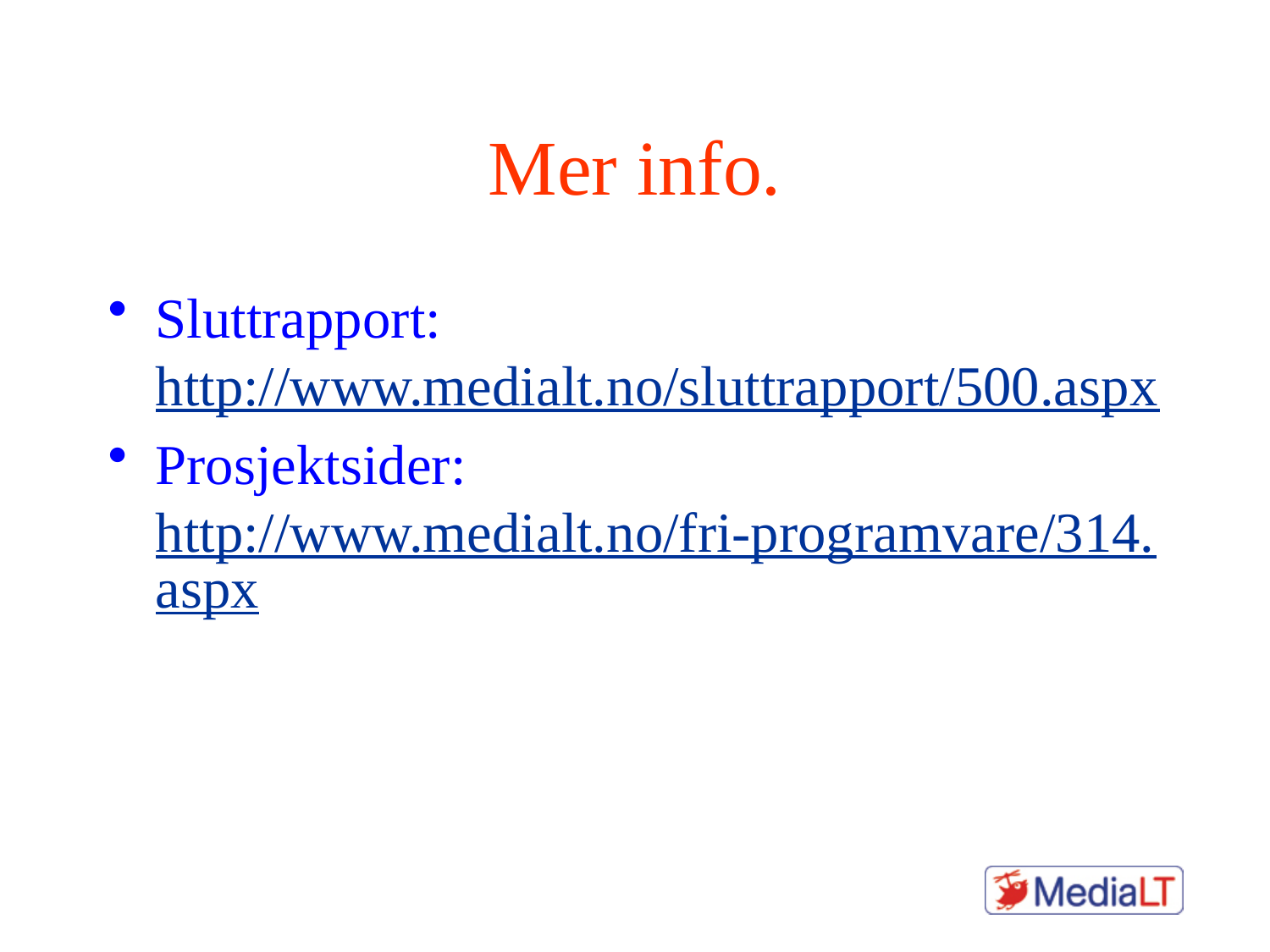

# Mer info.
Sluttrapport: http://www.medialt.no/sluttrapport/500.aspx
Prosjektsider: http://www.medialt.no/fri-programvare/314.aspx